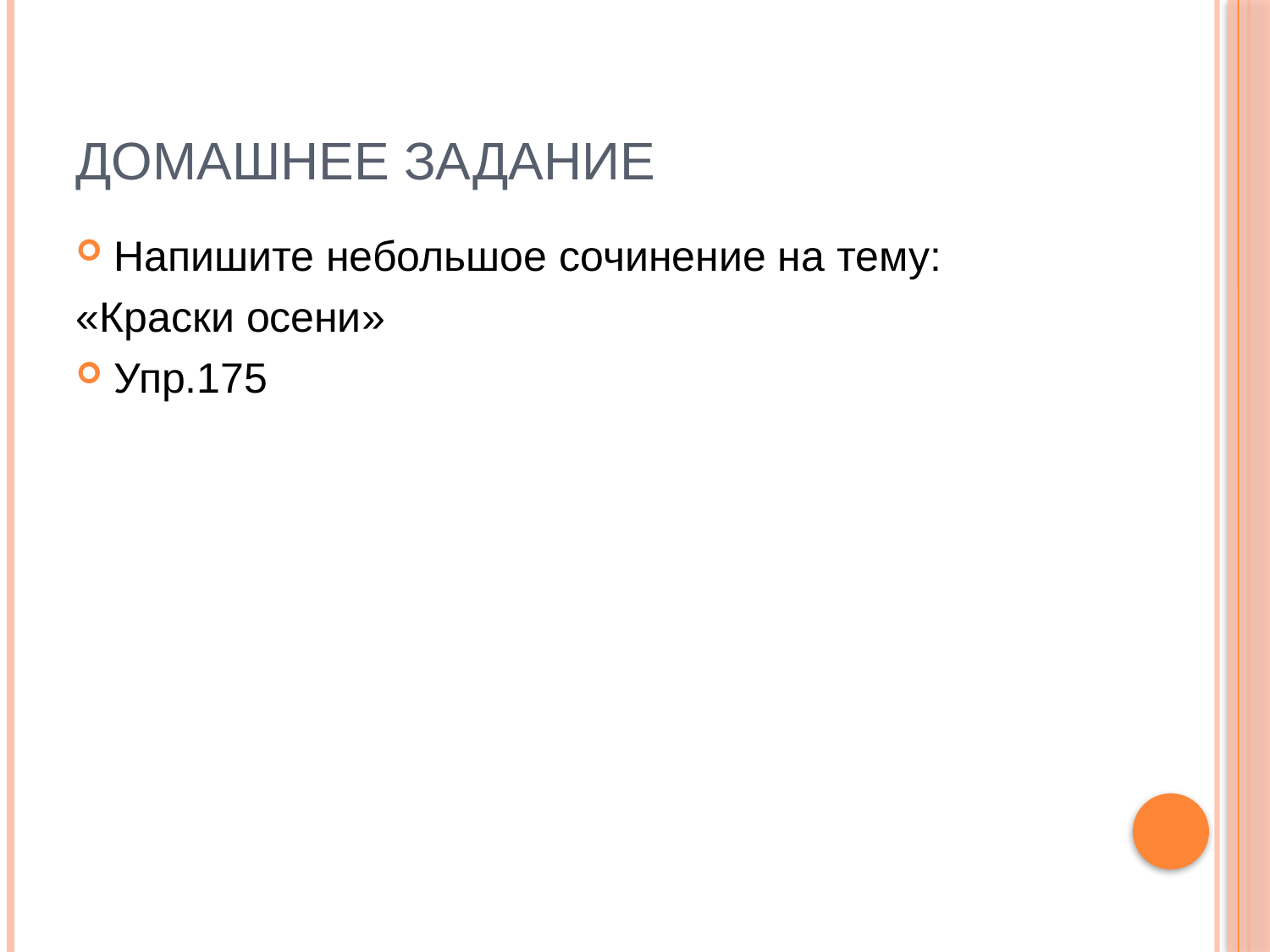

# Домашнее задание
Напишите небольшое сочинение на тему:
«Краски осени»
Упр.175